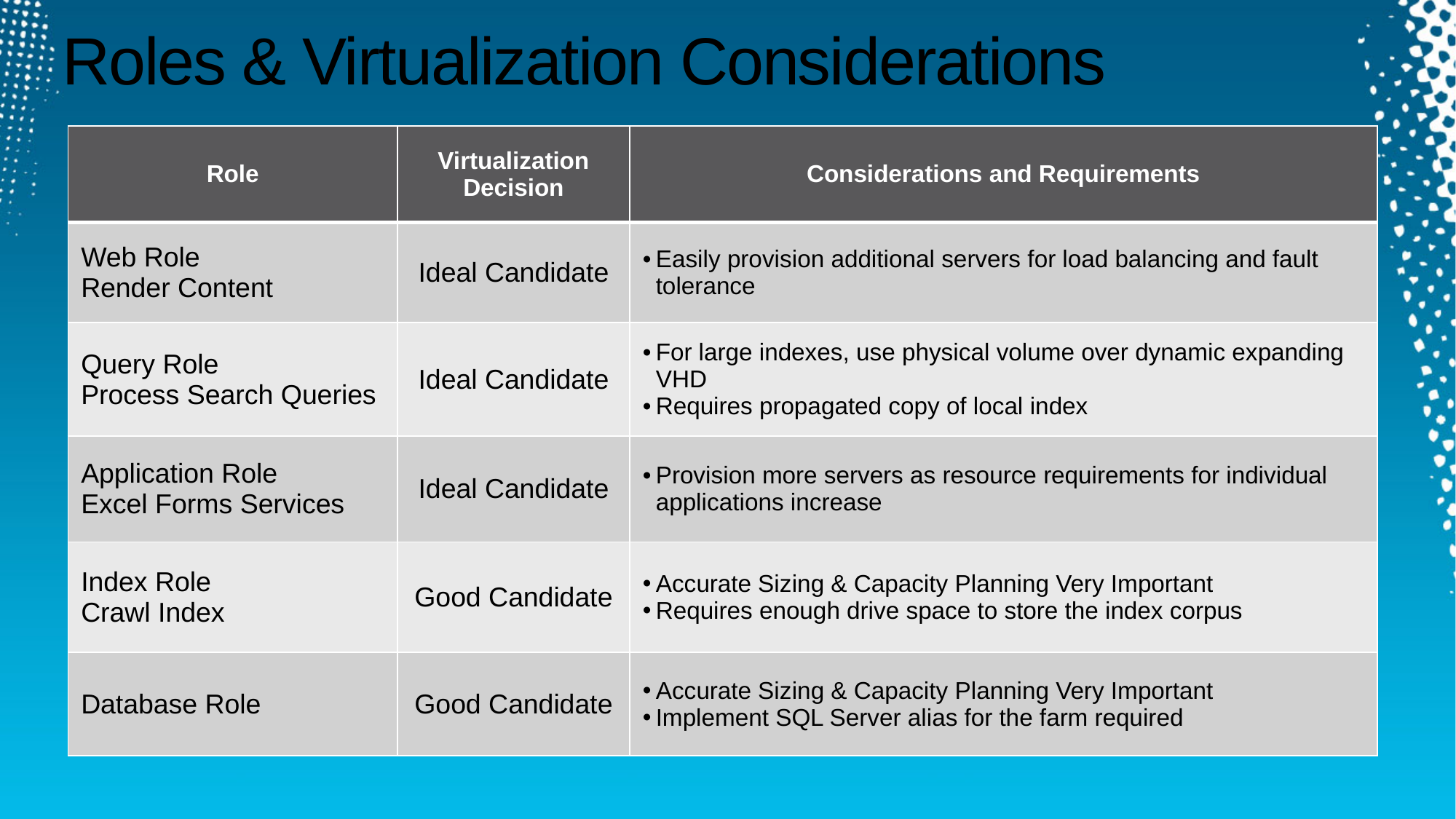

# Roles & Virtualization Considerations
| Role | Virtualization Decision | Considerations and Requirements |
| --- | --- | --- |
| Web Role Render Content | Ideal Candidate | Easily provision additional servers for load balancing and fault tolerance |
| Query Role Process Search Queries | Ideal Candidate | For large indexes, use physical volume over dynamic expanding VHD Requires propagated copy of local index |
| Application Role Excel Forms Services | Ideal Candidate | Provision more servers as resource requirements for individual applications increase |
| Index Role Crawl Index | Good Candidate | Accurate Sizing & Capacity Planning Very Important Requires enough drive space to store the index corpus |
| Database Role | Good Candidate | Accurate Sizing & Capacity Planning Very Important Implement SQL Server alias for the farm required |